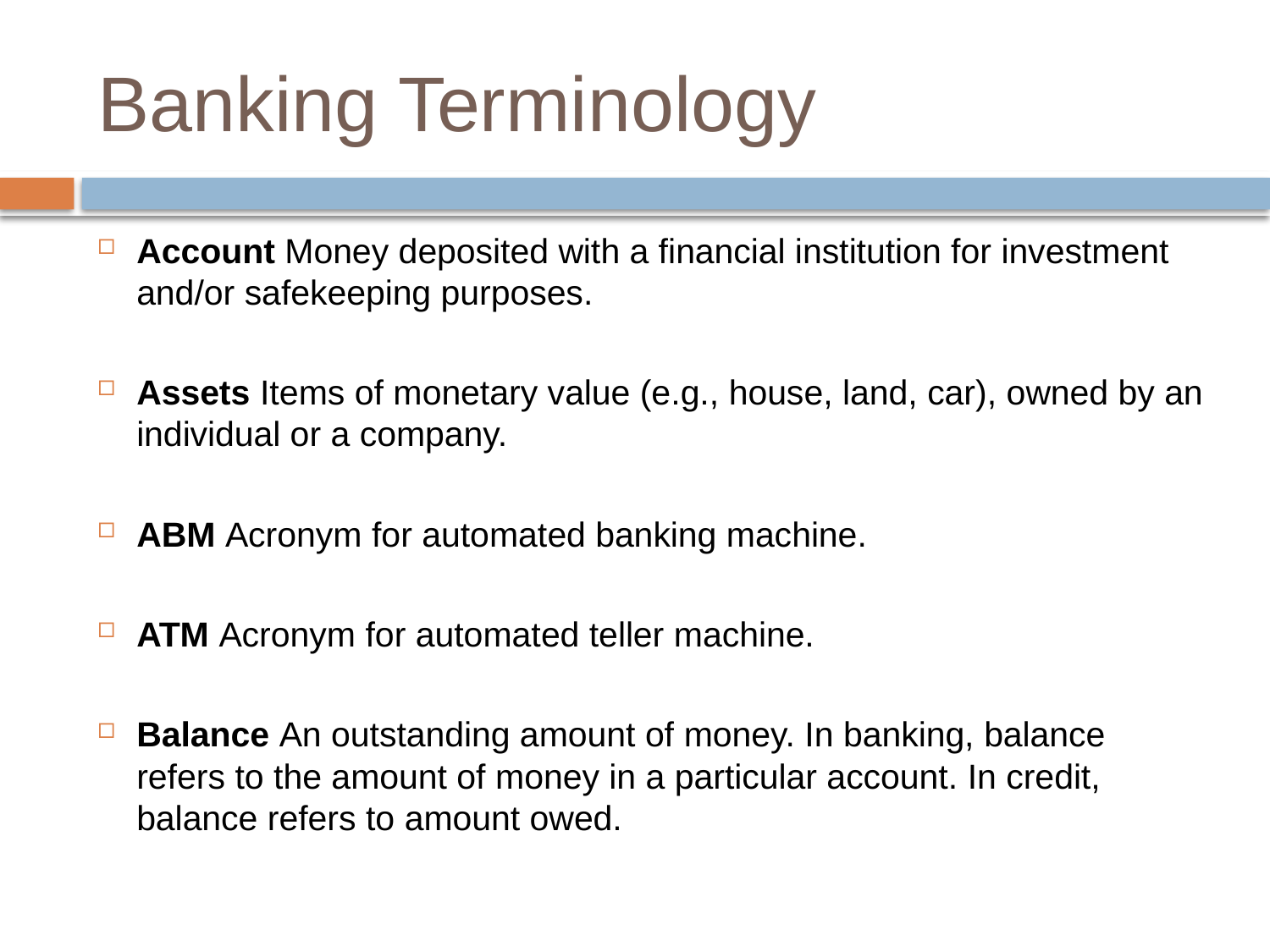

# Banking Terminology
Account Money deposited with a financial institution for investment and/or safekeeping purposes.

Assets Items of monetary value (e.g., house, land, car), owned by an individual or a company.

ABM Acronym for automated banking machine.

ATM Acronym for automated teller machine.

Balance An outstanding amount of money. In banking, balance refers to the amount of money in a particular account. In credit, balance refers to amount owed.